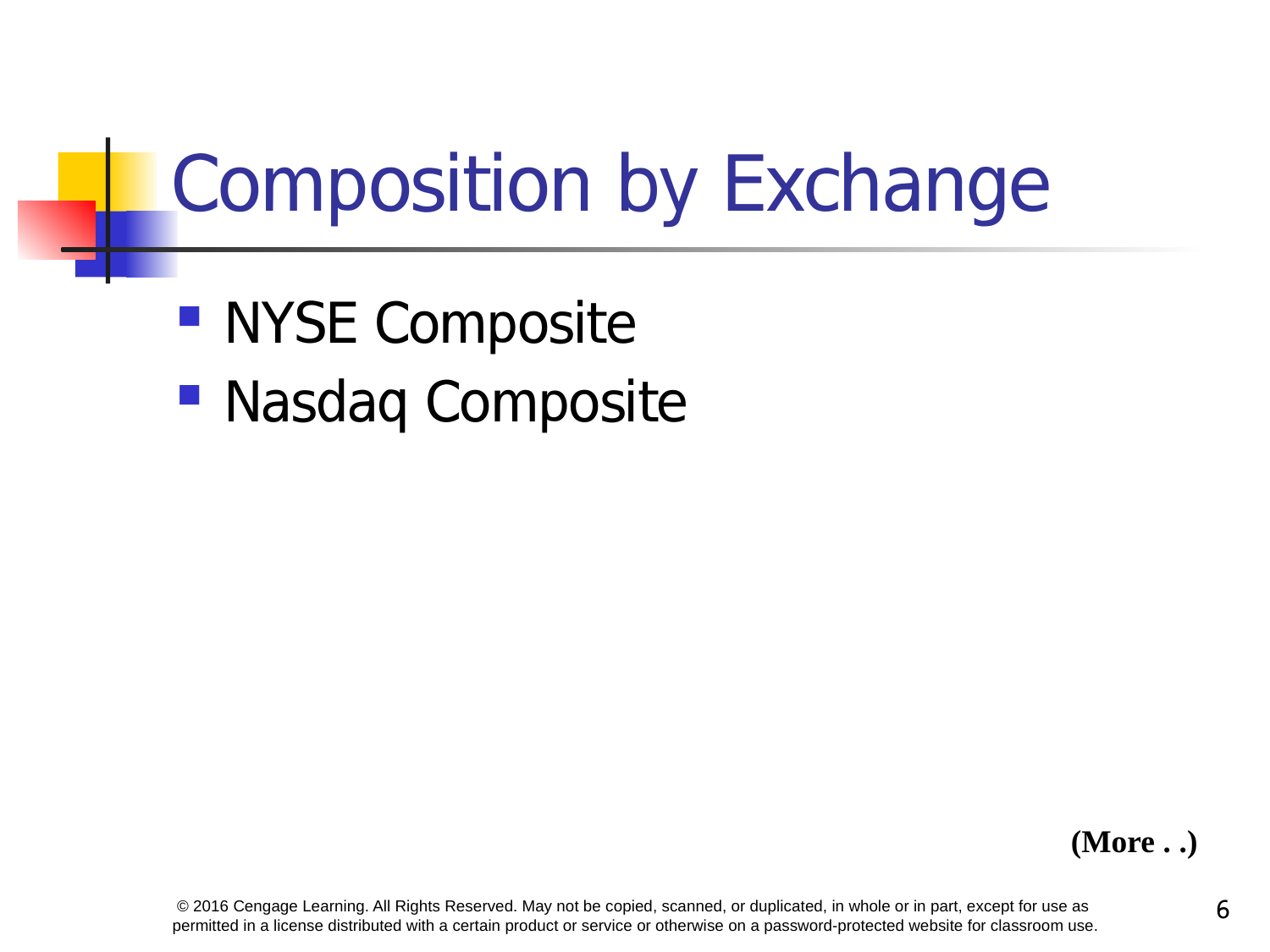

# Composition by Exchange
NYSE Composite
Nasdaq Composite

(More . .)
6